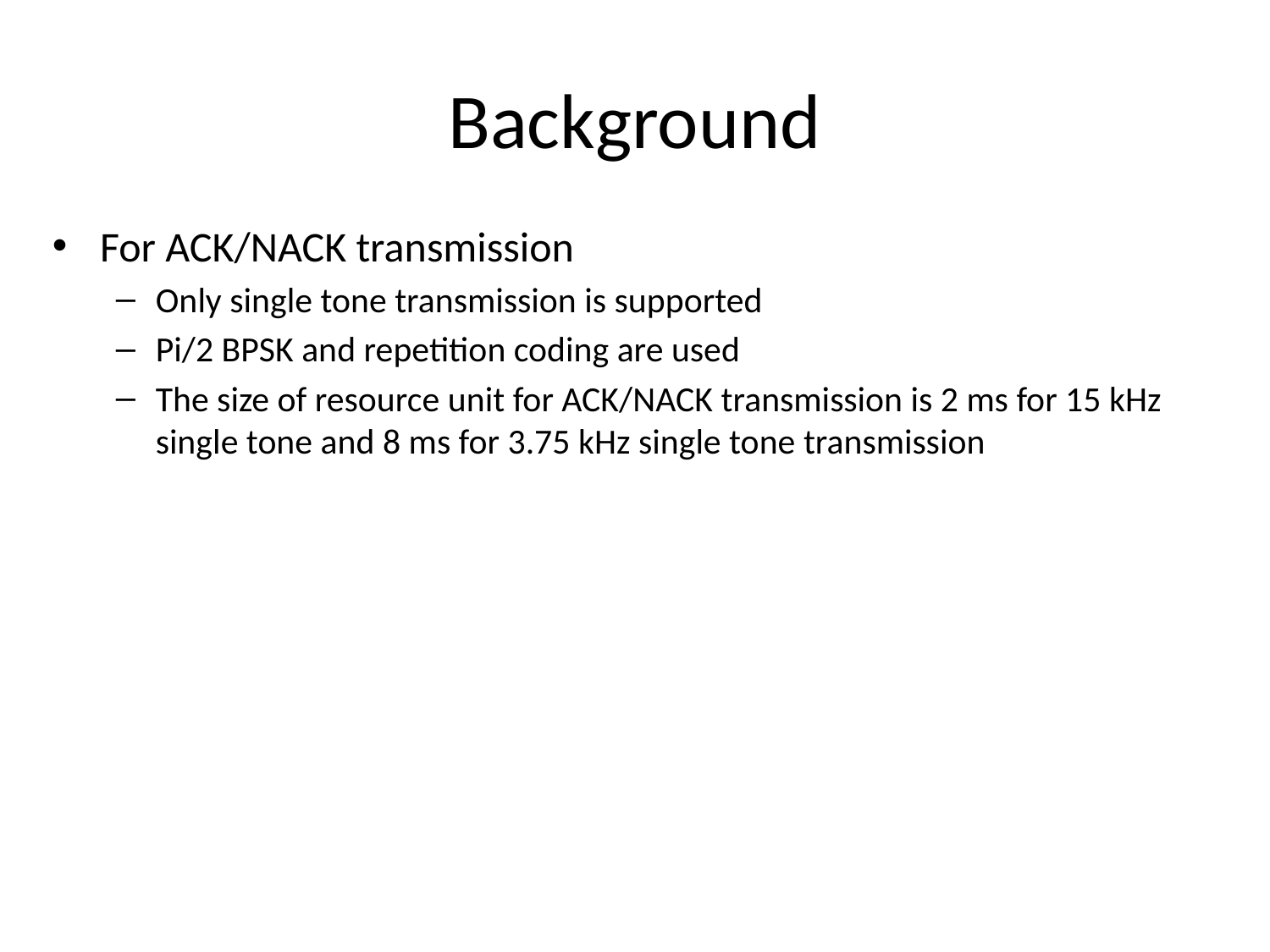

# Background
For ACK/NACK transmission
Only single tone transmission is supported
Pi/2 BPSK and repetition coding are used
The size of resource unit for ACK/NACK transmission is 2 ms for 15 kHz single tone and 8 ms for 3.75 kHz single tone transmission